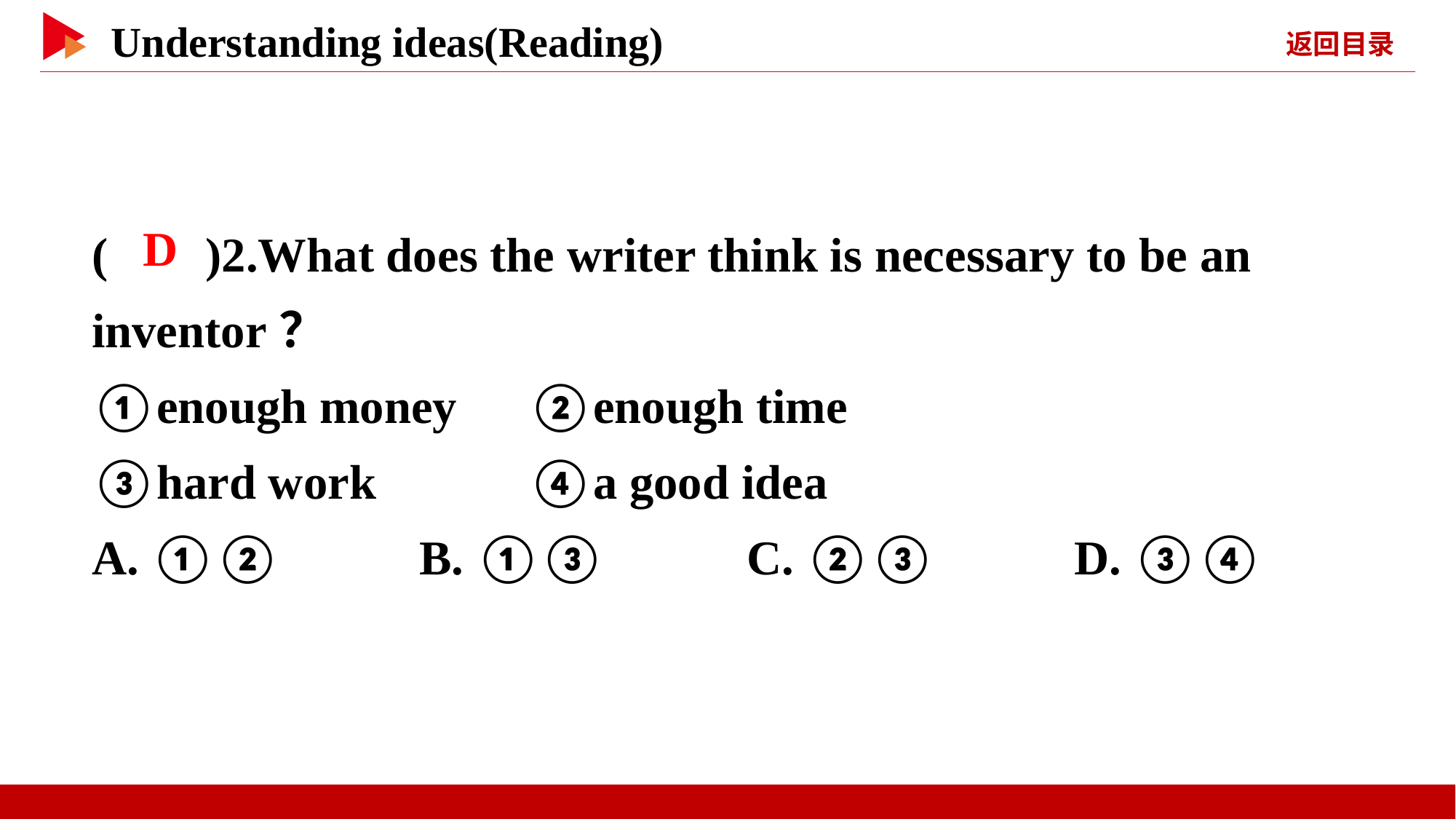

(        )2.What does the writer think is necessary to be an inventor？
①enough money	②enough time
③hard work		④a good idea
A. ①②		B. ①③		C. ②③		D. ③④
   D